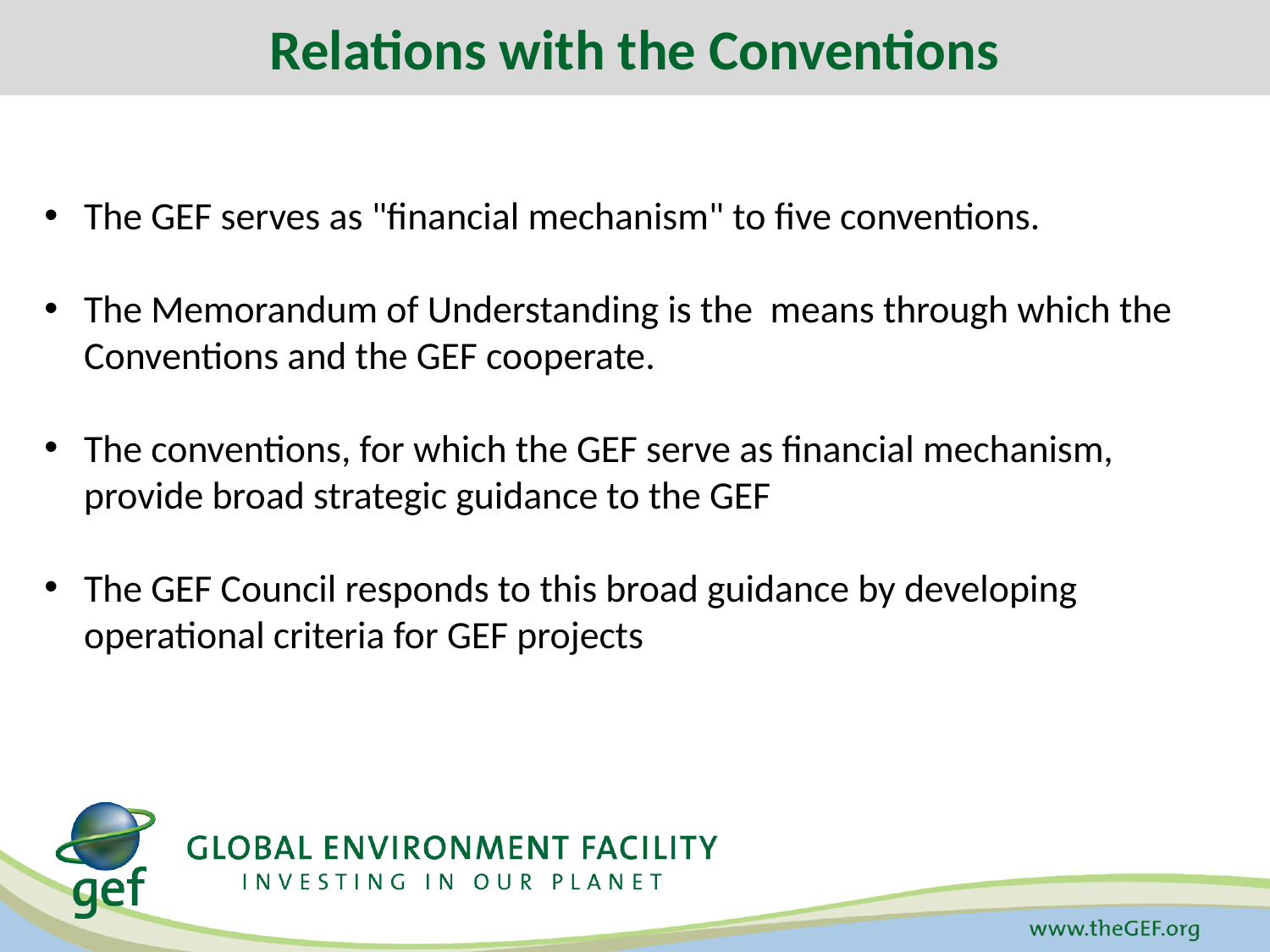

Relations with the Conventions
The GEF serves as "financial mechanism" to five conventions.

The Memorandum of Understanding is the  means through which the Conventions and the GEF cooperate.

The conventions, for which the GEF serve as financial mechanism, provide broad strategic guidance to the GEF

The GEF Council responds to this broad guidance by developing operational criteria for GEF projects